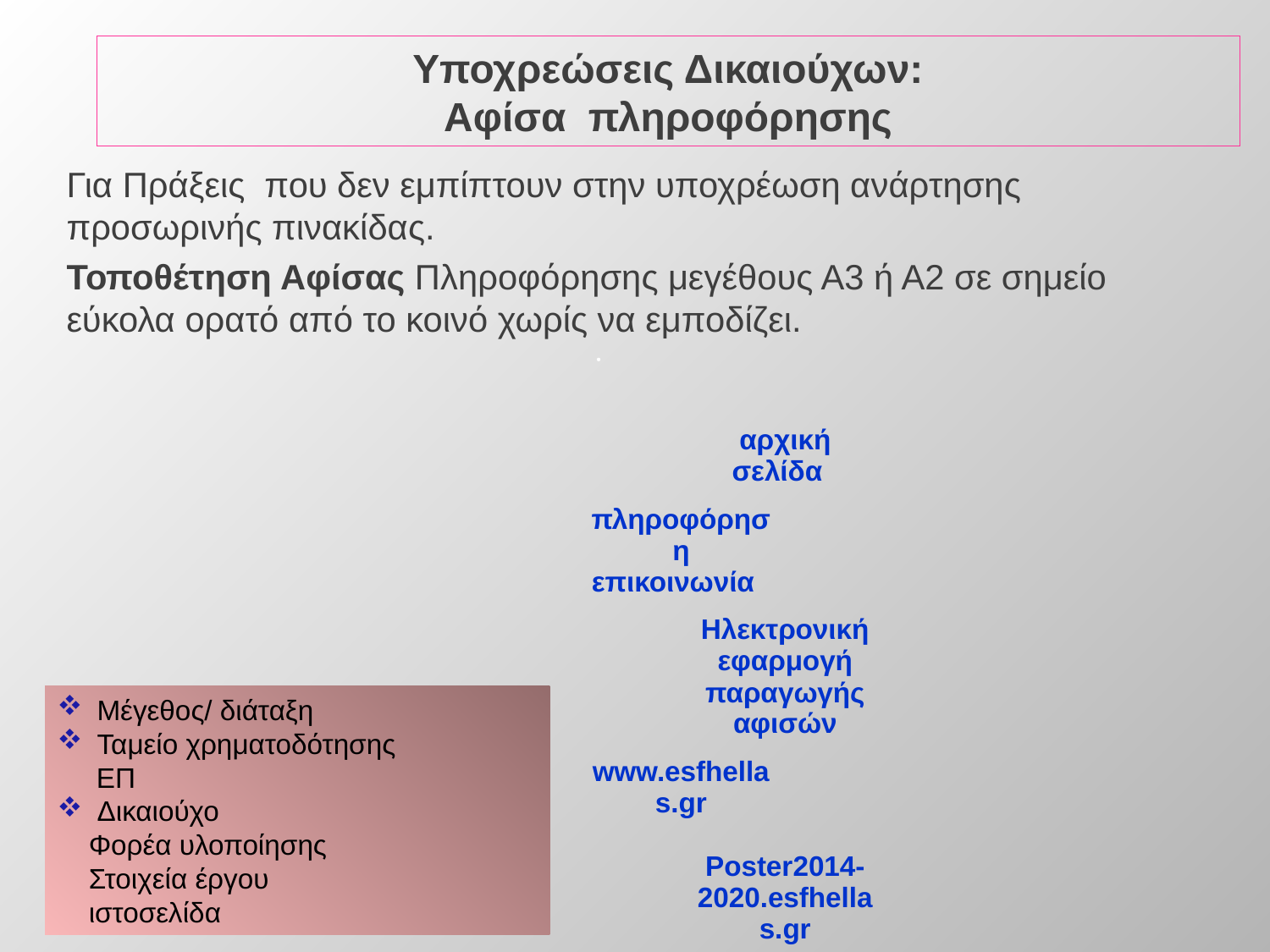

# Υποχρεώσεις Δικαιούχων: Αφίσα  πληροφόρησης
Για Πράξεις  που δεν εμπίπτουν στην υποχρέωση ανάρτησης προσωρινής πινακίδας.
Τοποθέτηση Αφίσας Πληροφόρησης μεγέθους Α3 ή Α2 σε σημείο εύκολα ορατό από το κοινό χωρίς να εμποδίζει.

αρχική σελίδα
πληροφόρηση επικοινωνία
Ηλεκτρονική εφαρμογή παραγωγής αφισών
www.esfhellas.gr
Poster2014-2020.esfhellas.gr
Μέγεθος/ διάταξη
Ταμείο χρηματοδότησης
     ΕΠ
Δικαιούχο
    Φορέα υλοποίησης
    Στοιχεία έργου
    ιστοσελίδα